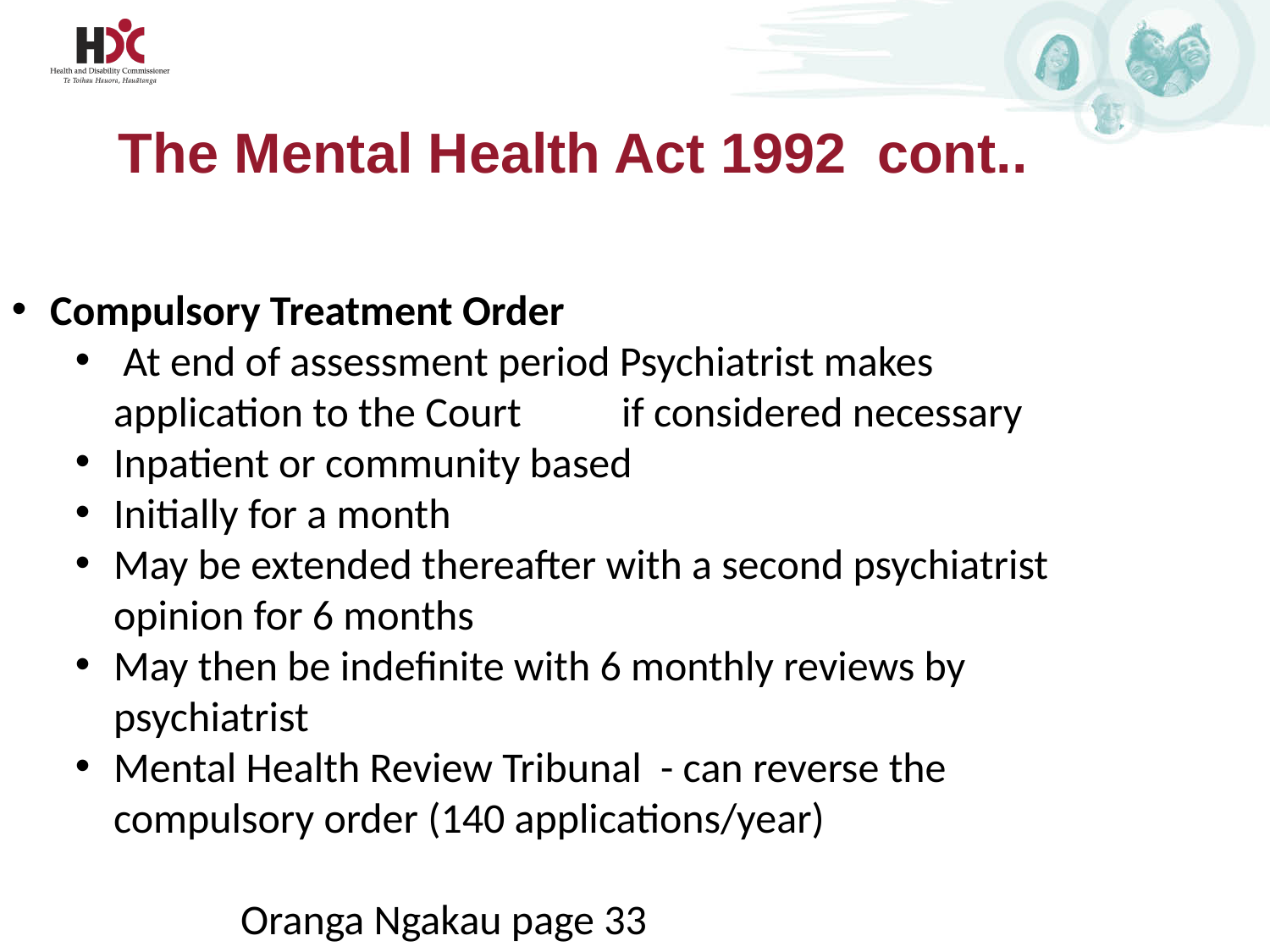

# The Mental Health Act 1992  cont..
Compulsory Treatment Order
 At end of assessment period Psychiatrist makes application to the Court	if considered necessary
Inpatient or community based
Initially for a month
May be extended thereafter with a second psychiatrist opinion for 6 months
May then be indefinite with 6 monthly reviews by psychiatrist
Mental Health Review Tribunal  - can reverse the compulsory order (140 applications/year)
									Oranga Ngakau page 33